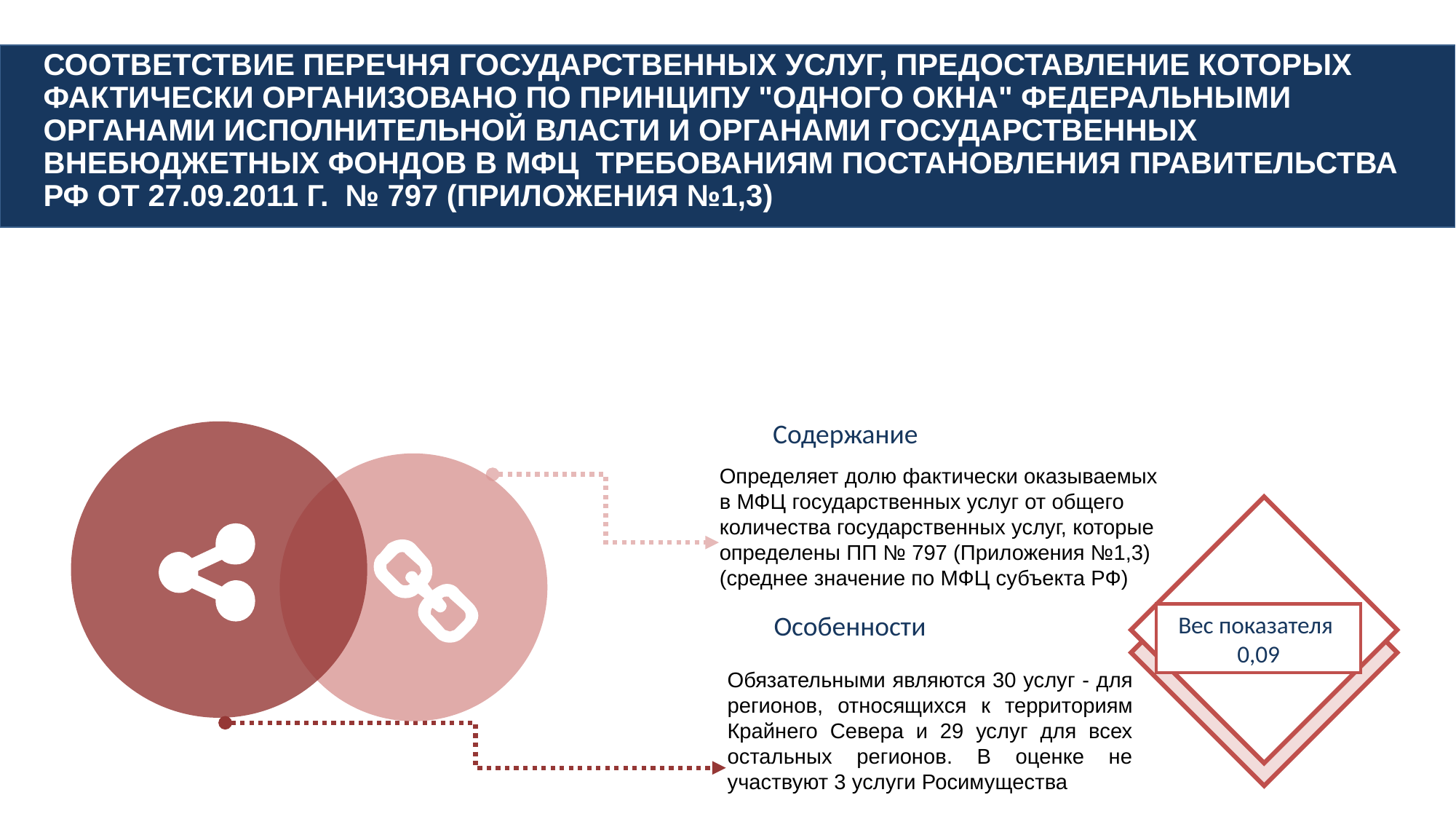

Соответствие перечня государственных услуг, предоставление которых фактически организовано по принципу "одного окна" федеральными органами исполнительной власти и органами государственных внебюджетных фондов в МФЦ  требованиям Постановления Правительства РФ от 27.09.2011 г.  № 797 (Приложения №1,3)
Содержание
Определяет долю фактически оказываемых в МФЦ государственных услуг от общего количества государственных услуг, которые определены ПП № 797 (Приложения №1,3) (среднее значение по МФЦ субъекта РФ)

Вес показателя
0,09
Особенности

Обязательными являются 30 услуг - для регионов, относящихся к территориям Крайнего Севера и 29 услуг для всех остальных регионов. В оценке не участвуют 3 услуги Росимущества